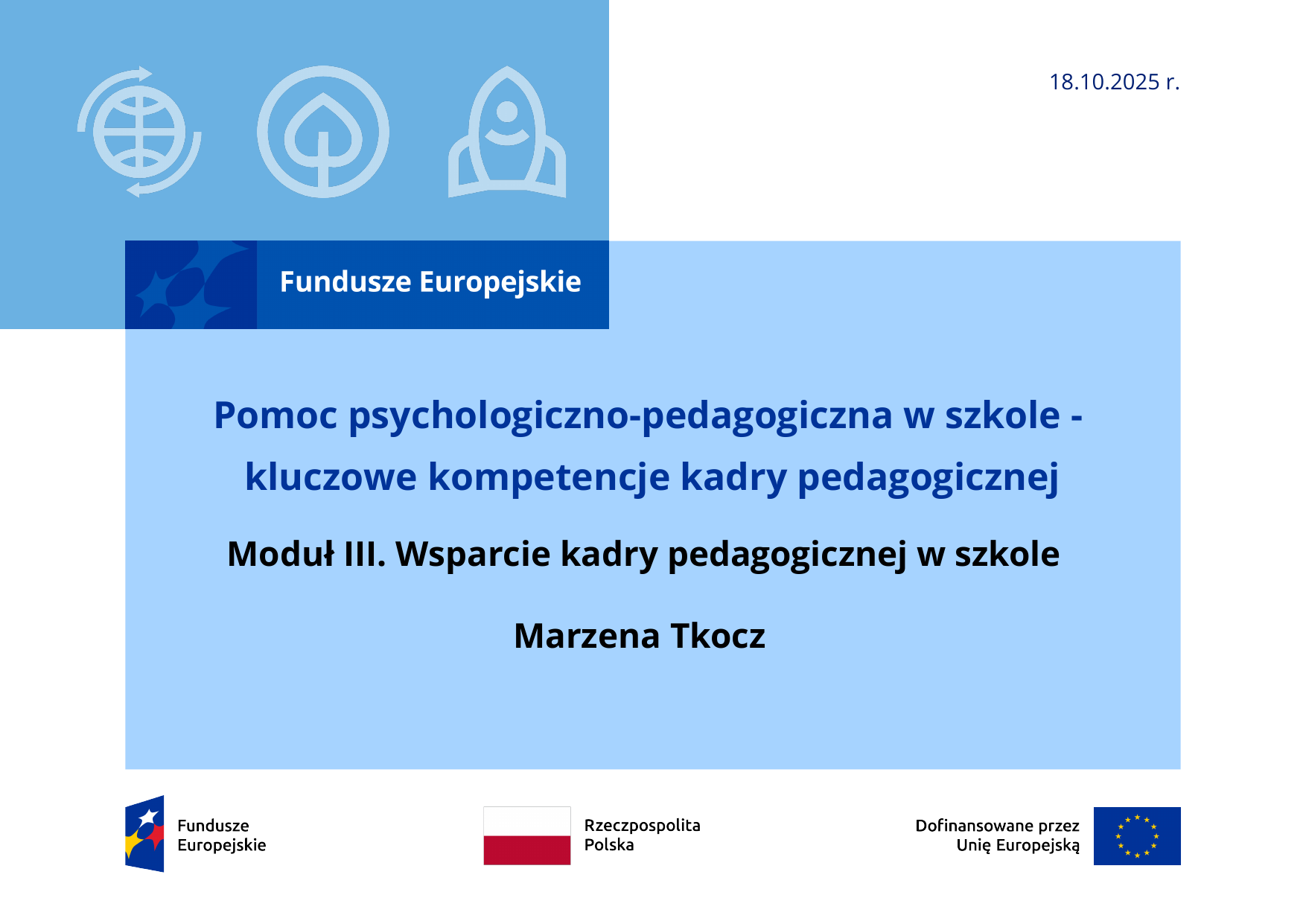

18.10.2025 r.
# Pomoc psychologiczno-pedagogiczna w szkole -  kluczowe kompetencje kadry pedagogicznej
Moduł III. Wsparcie kadry pedagogicznej w szkole

Marzena Tkocz